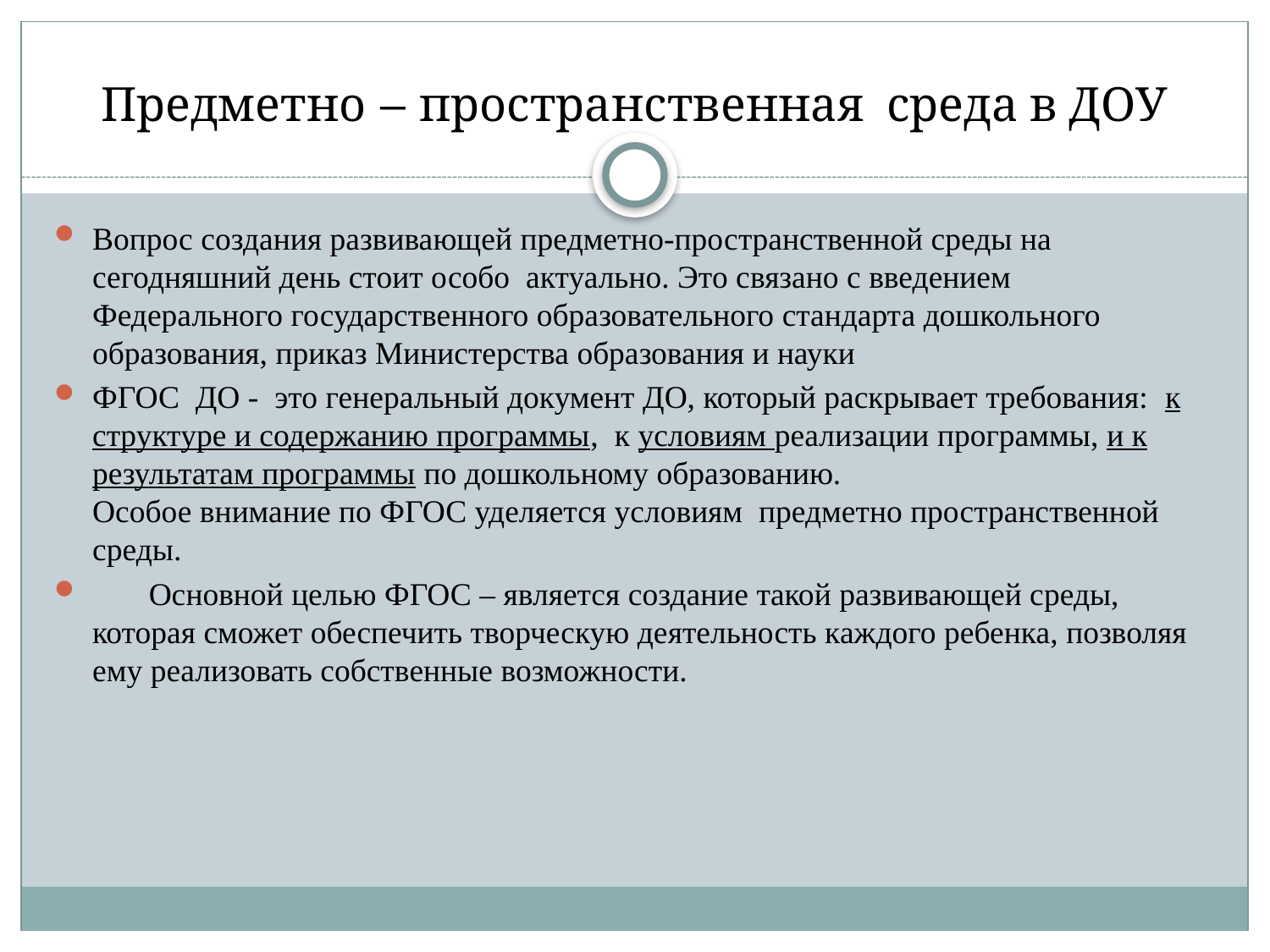

# Предметно – пространственная  среда в ДОУ
Вопрос создания развивающей предметно-пространственной среды на сегодняшний день стоит особо  актуально. Это связано с введением Федерального государственного образовательного стандарта дошкольного образования, приказ Министерства образования и науки
ФГОС  ДО -  это генеральный документ ДО, который раскрывает требования:  к структуре и содержанию программы,  к условиям реализации программы, и к результатам программы по дошкольному образованию.
Особое внимание по ФГОС уделяется условиям  предметно пространственной среды.
       Основной целью ФГОС – является создание такой развивающей среды, которая сможет обеспечить творческую деятельность каждого ребенка, позволяя ему реализовать собственные возможности.